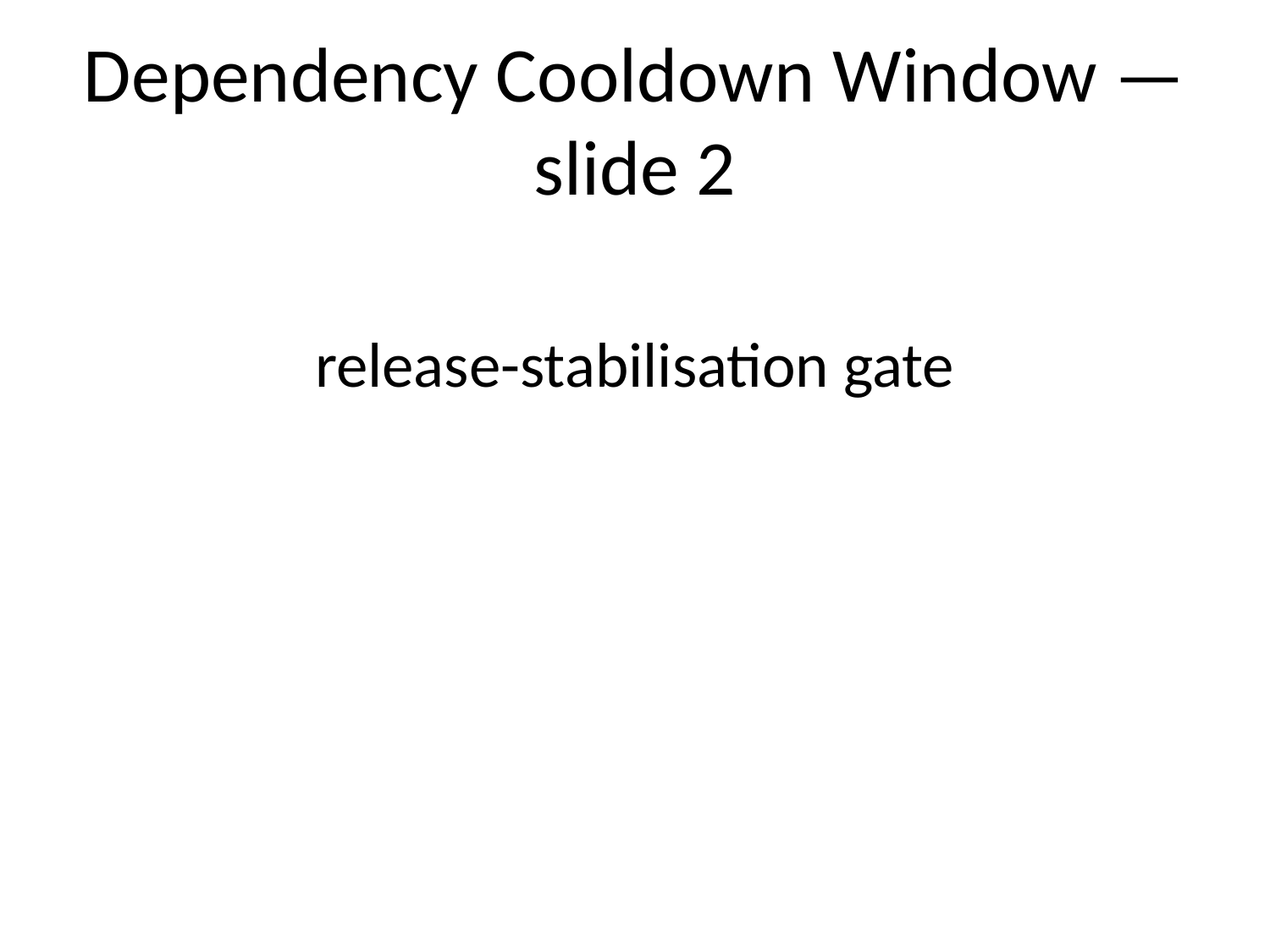

# Dependency Cooldown Window — slide 2
release-stabilisation gate